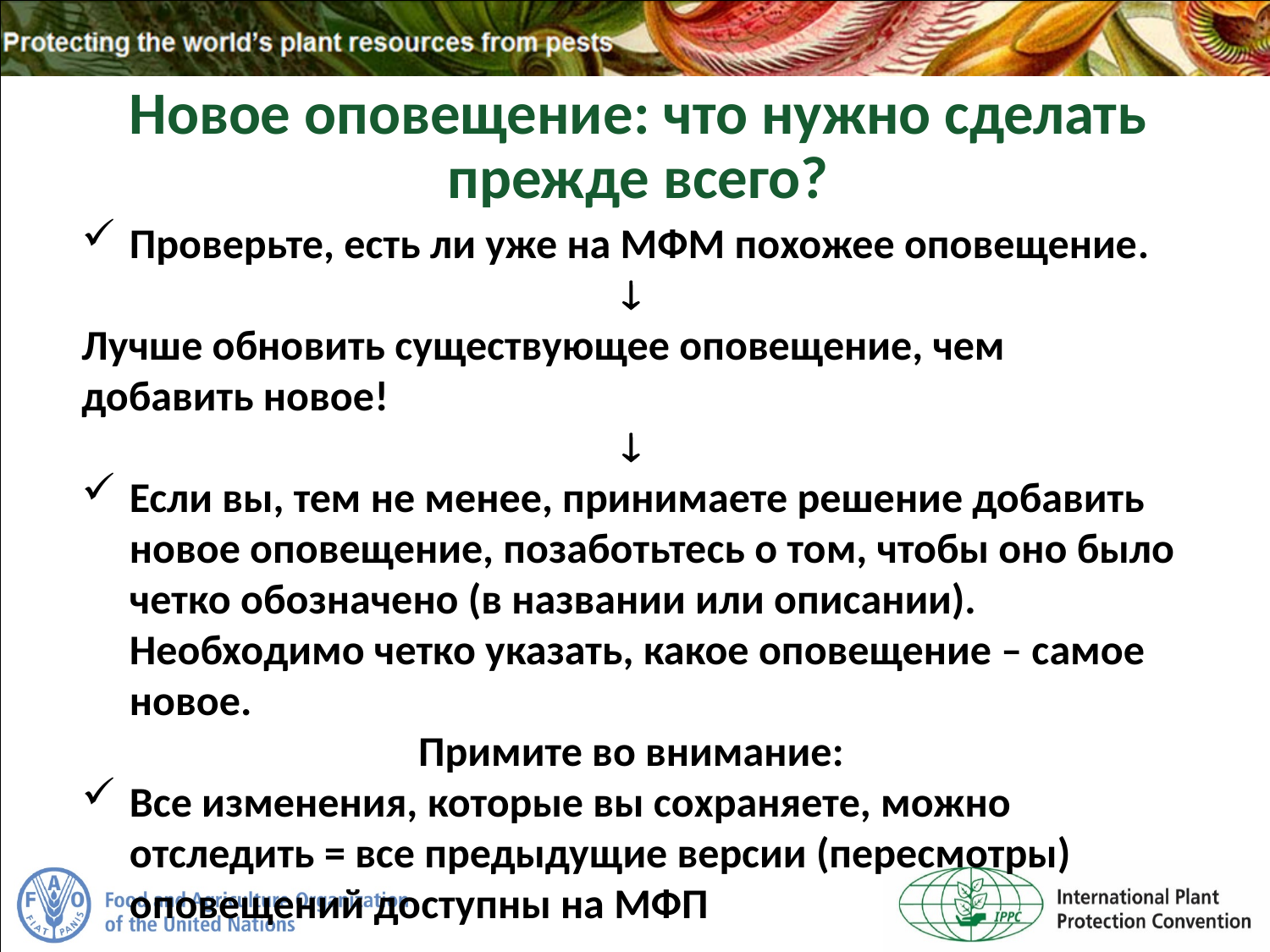

Новое оповещение: что нужно сделать прежде всего?
Проверьте, есть ли уже на МФМ похожее оповещение.
↓
Лучше обновить существующее оповещение, чем добавить новое!
↓
Если вы, тем не менее, принимаете решение добавить новое оповещение, позаботьтесь о том, чтобы оно было четко обозначено (в названии или описании). Необходимо четко указать, какое оповещение – самое новое.
Примите во внимание:
Все изменения, которые вы сохраняете, можно отследить = все предыдущие версии (пересмотры) оповещений доступны на МФП